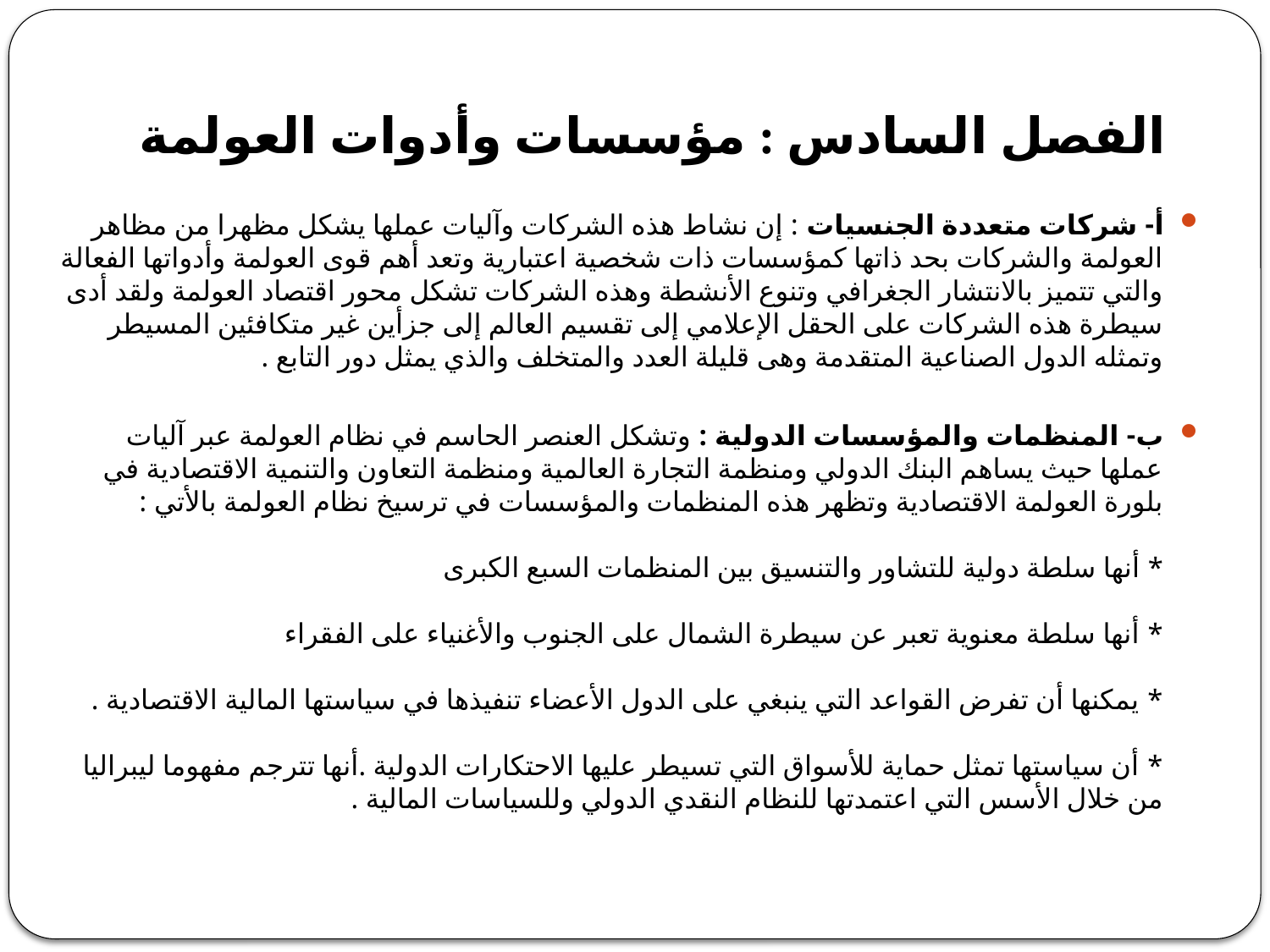

# الفصل السادس : مؤسسات وأدوات العولمة
أ- شركات متعددة الجنسيات : إن نشاط هذه الشركات وآليات عملها يشكل مظهرا من مظاهر العولمة والشركات بحد ذاتها كمؤسسات ذات شخصية اعتبارية وتعد أهم قوى العولمة وأدواتها الفعالة والتي تتميز بالانتشار الجغرافي وتنوع الأنشطة وهذه الشركات تشكل محور اقتصاد العولمة ولقد أدى سيطرة هذه الشركات على الحقل الإعلامي إلى تقسيم العالم إلى جزأين غير متكافئين المسيطر وتمثله الدول الصناعية المتقدمة وهى قليلة العدد والمتخلف والذي يمثل دور التابع .

ب- المنظمات والمؤسسات الدولية : وتشكل العنصر الحاسم في نظام العولمة عبر آليات عملها حيث يساهم البنك الدولي ومنظمة التجارة العالمية ومنظمة التعاون والتنمية الاقتصادية في بلورة العولمة الاقتصادية وتظهر هذه المنظمات والمؤسسات في ترسيخ نظام العولمة بالأتي :
* أنها سلطة دولية للتشاور والتنسيق بين المنظمات السبع الكبرى 
* أنها سلطة معنوية تعبر عن سيطرة الشمال على الجنوب والأغنياء على الفقراء 
* يمكنها أن تفرض القواعد التي ينبغي على الدول الأعضاء تنفيذها في سياستها المالية الاقتصادية .
* أن سياستها تمثل حماية للأسواق التي تسيطر عليها الاحتكارات الدولية .أنها تترجم مفهوما ليبراليا من خلال الأسس التي اعتمدتها للنظام النقدي الدولي وللسياسات المالية .